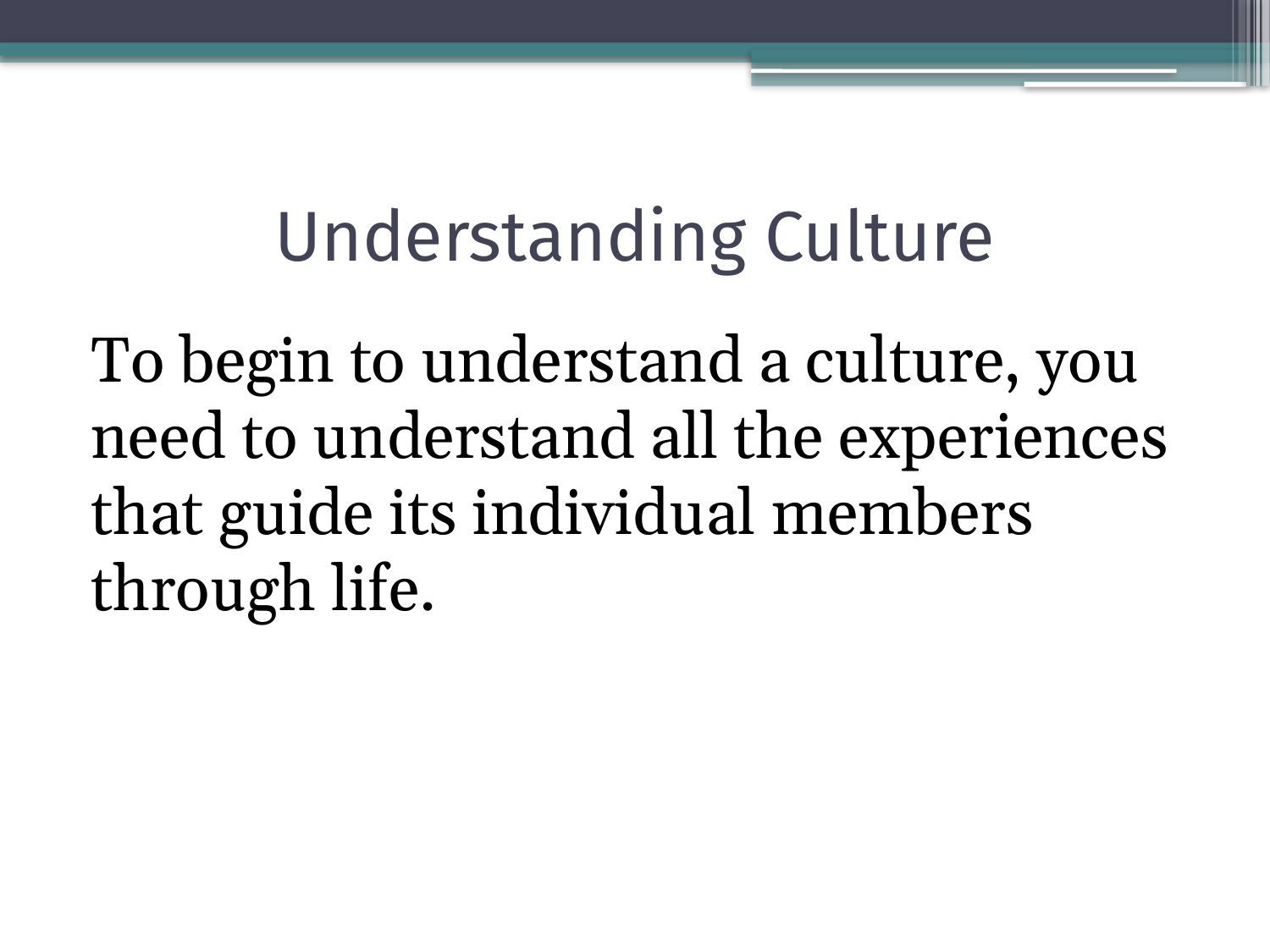

# Understanding Culture
To begin to understand a culture, you need to understand all the experiences that guide its individual members through life.